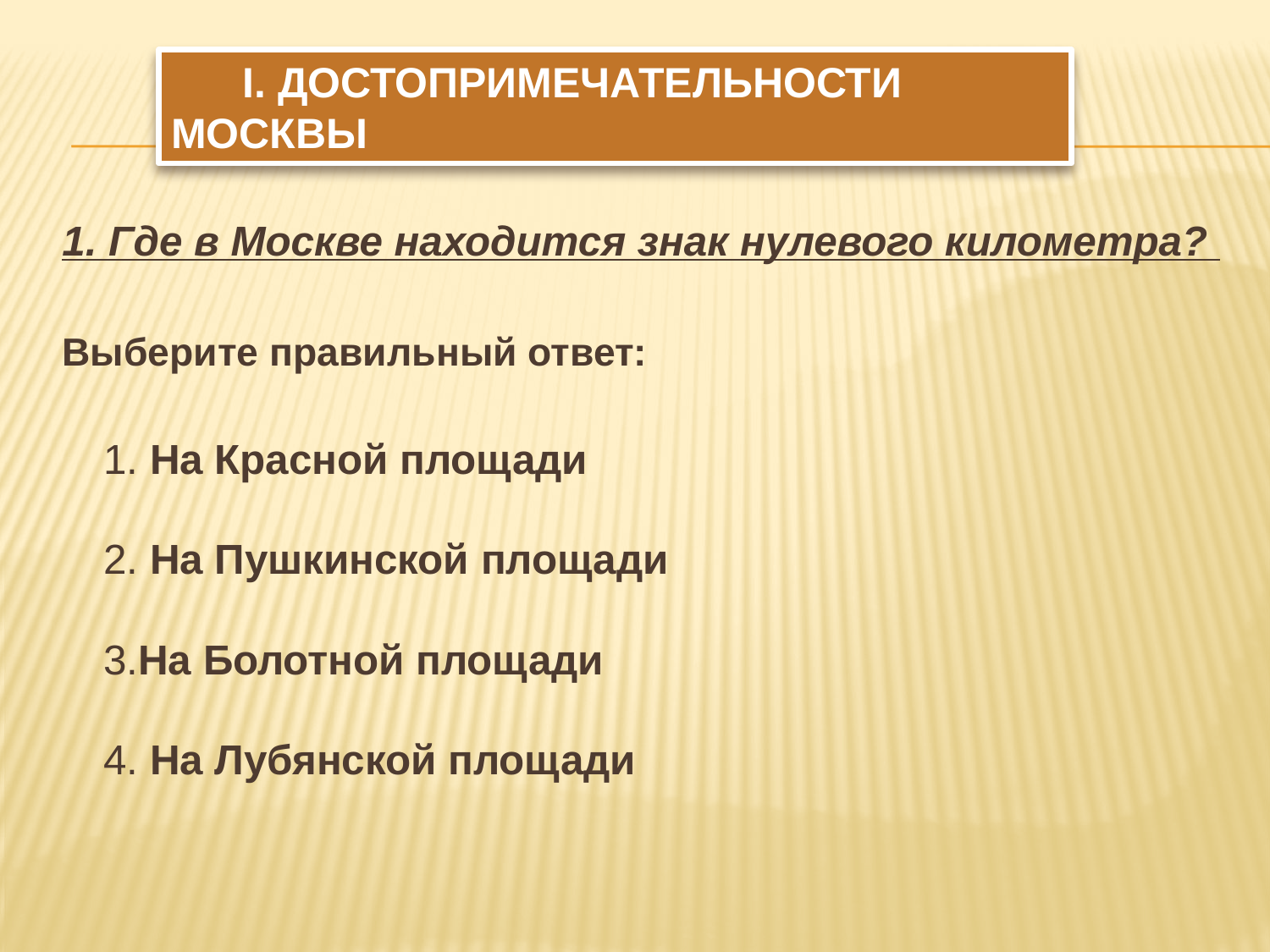

I. ДОСТОПРИМЕЧАТЕЛЬНОСТИ  МОСКВЫ
1. Где в Москве находится знак нулевого километра?

Выберите правильный ответ:
1. На Красной площади
2. На Пушкинской площади
3.На Болотной площади
4. На Лубянской площади